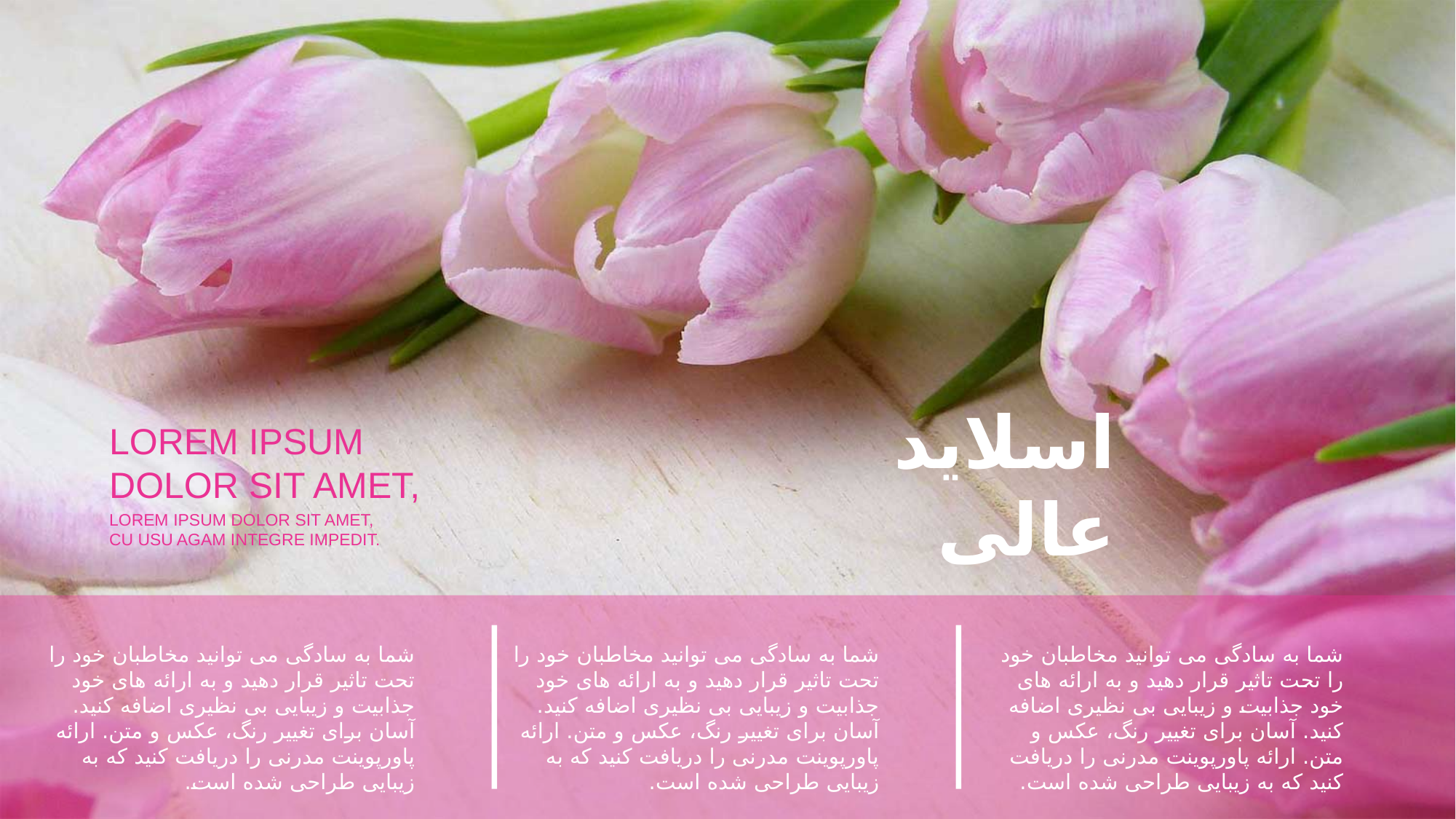

LOREM IPSUM
DOLOR SIT AMET,
اسلاید عالی
LOREM IPSUM DOLOR SIT AMET,
CU USU AGAM INTEGRE IMPEDIT.

شما به سادگی می توانید مخاطبان خود را تحت تاثیر قرار دهید و به ارائه های خود جذابیت و زیبایی بی نظیری اضافه کنید. آسان برای تغییر رنگ، عکس و متن. ارائه پاورپوینت مدرنی را دریافت کنید که به زیبایی طراحی شده است.
شما به سادگی می توانید مخاطبان خود را تحت تاثیر قرار دهید و به ارائه های خود جذابیت و زیبایی بی نظیری اضافه کنید. آسان برای تغییر رنگ، عکس و متن. ارائه پاورپوینت مدرنی را دریافت کنید که به زیبایی طراحی شده است.
شما به سادگی می توانید مخاطبان خود را تحت تاثیر قرار دهید و به ارائه های خود جذابیت و زیبایی بی نظیری اضافه کنید. آسان برای تغییر رنگ، عکس و متن. ارائه پاورپوینت مدرنی را دریافت کنید که به زیبایی طراحی شده است.